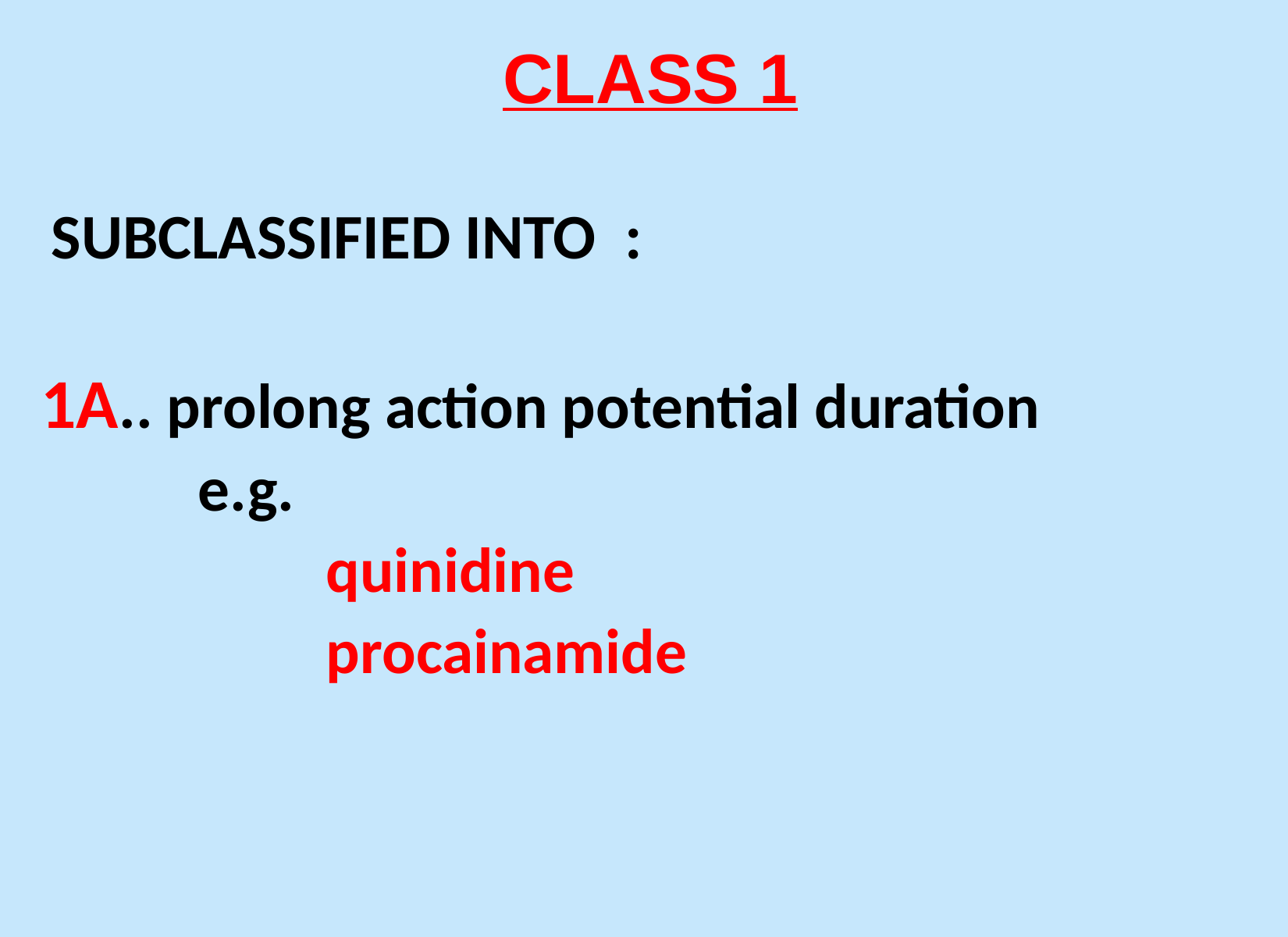

CLASS 1

   SUBCLASSIFIED INTO  :

  1A.. prolong action potential duration
             e.g.
                      quinidine
                      procainamide